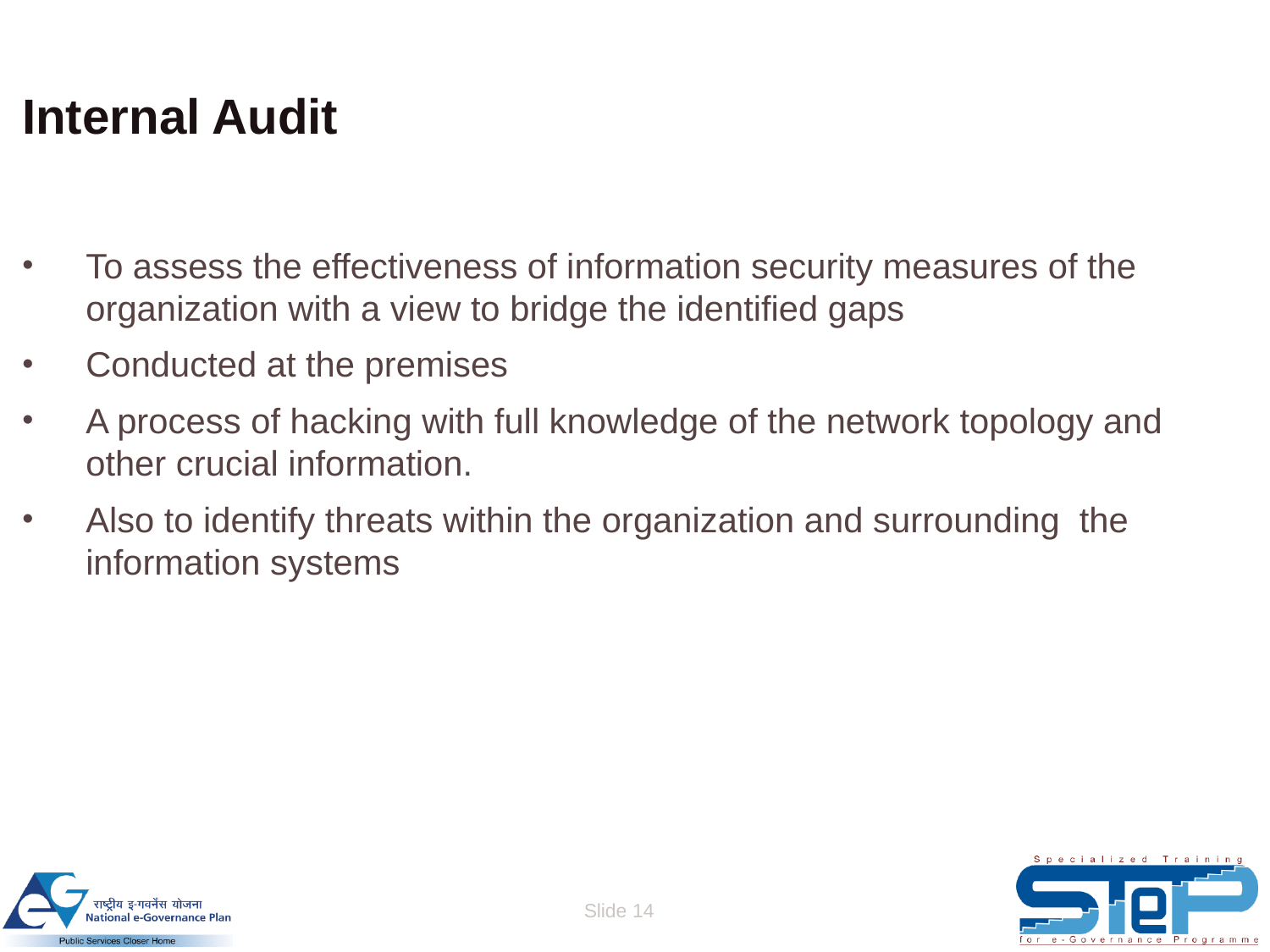

# Internal Audit
To assess the effectiveness of information security measures of the organization with a view to bridge the identified gaps
Conducted at the premises
A process of hacking with full knowledge of the network topology and other crucial information.
Also to identify threats within the organization and surrounding  the information systems